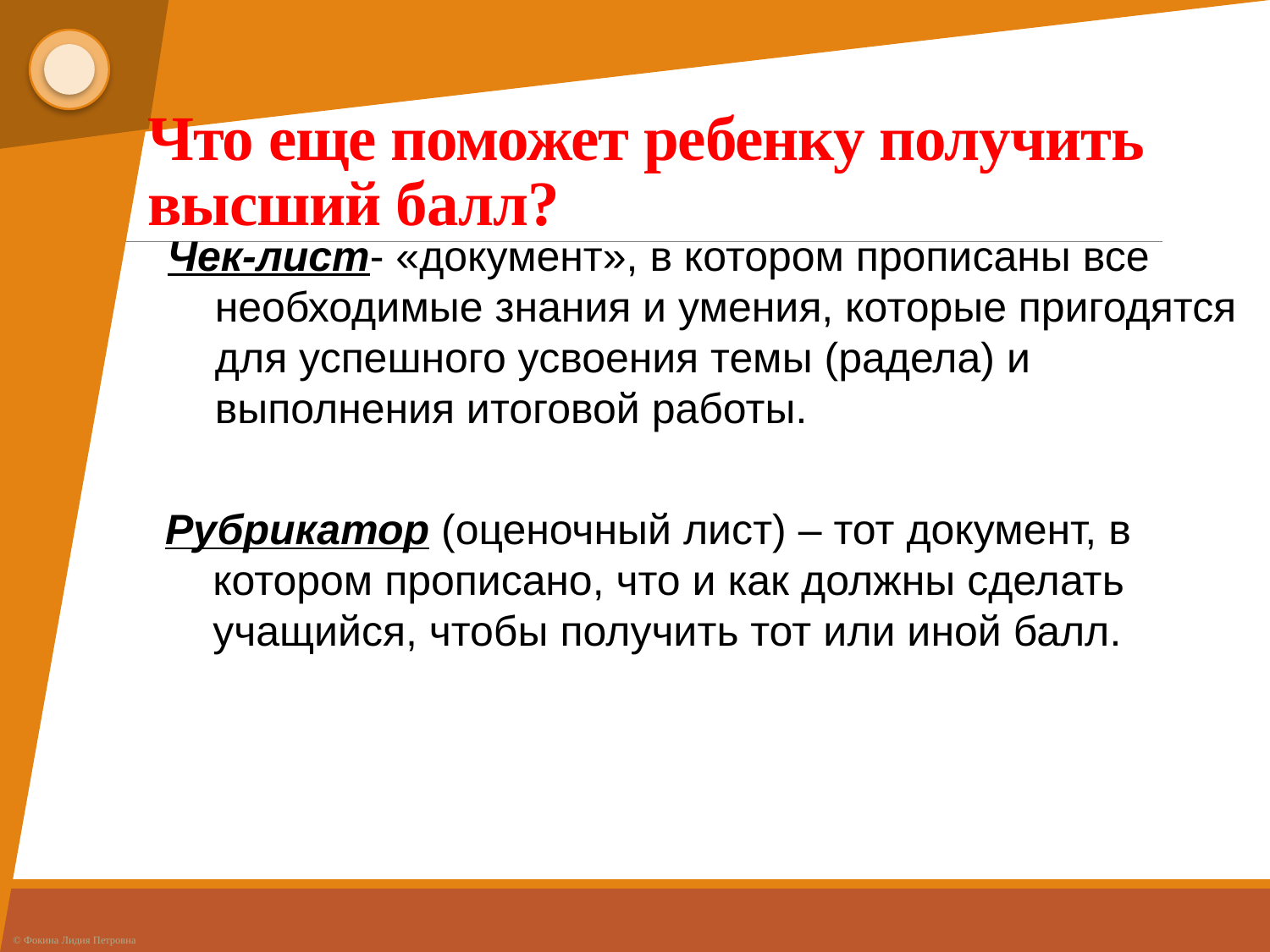

# Что еще поможет ребенку получить высший балл?
Чек-лист- «документ», в котором прописаны все необходимые знания и умения, которые пригодятся для успешного усвоения темы (радела) и выполнения итоговой работы.
Рубрикатор (оценочный лист) – тот документ, в котором прописано, что и как должны сделать учащийся, чтобы получить тот или иной балл.